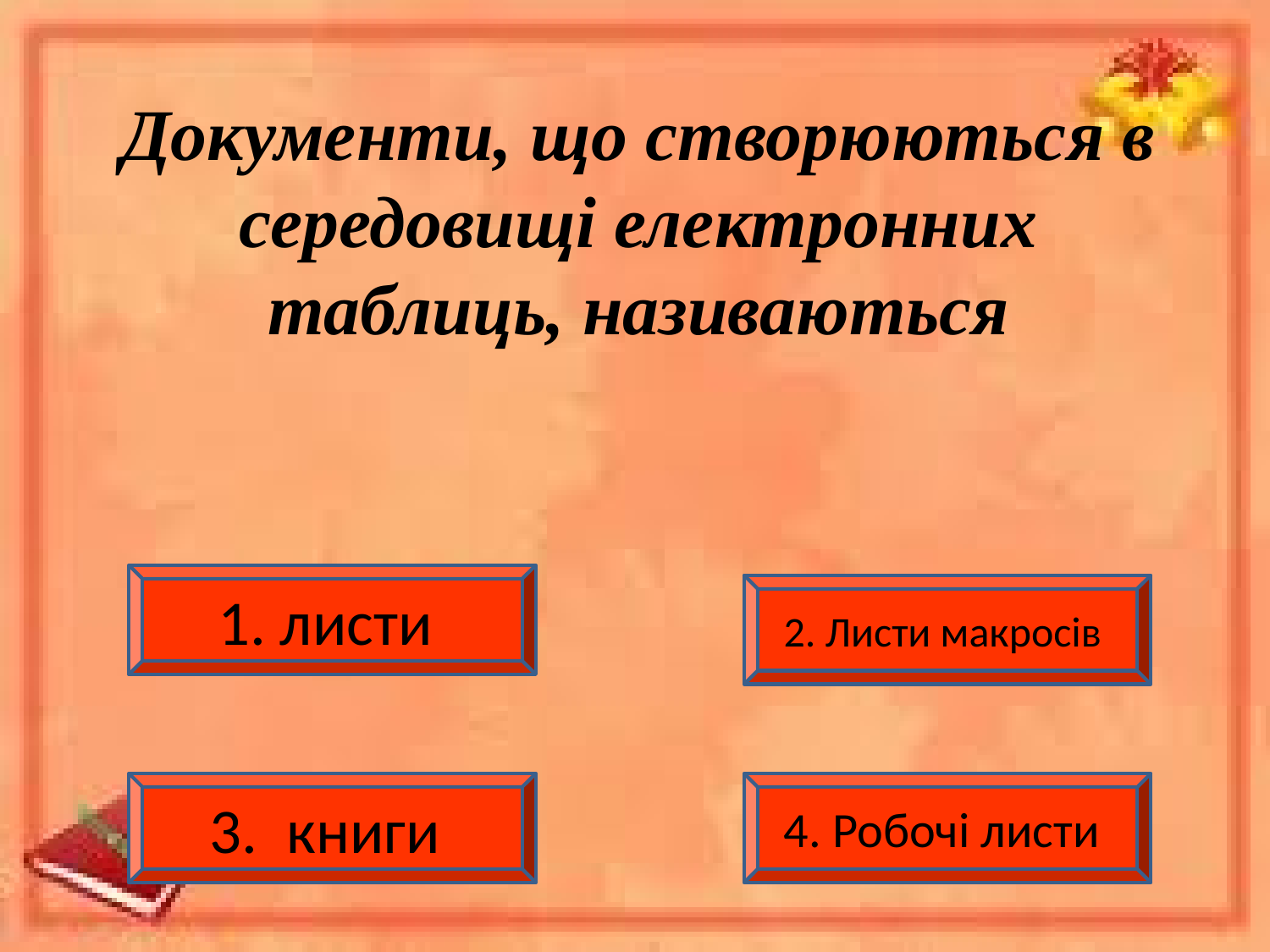

# Документи, що створюються в середовищі електронних таблиць, називаються
1. листи
2. Листи макросів
3.  книги
4. Робочі листи